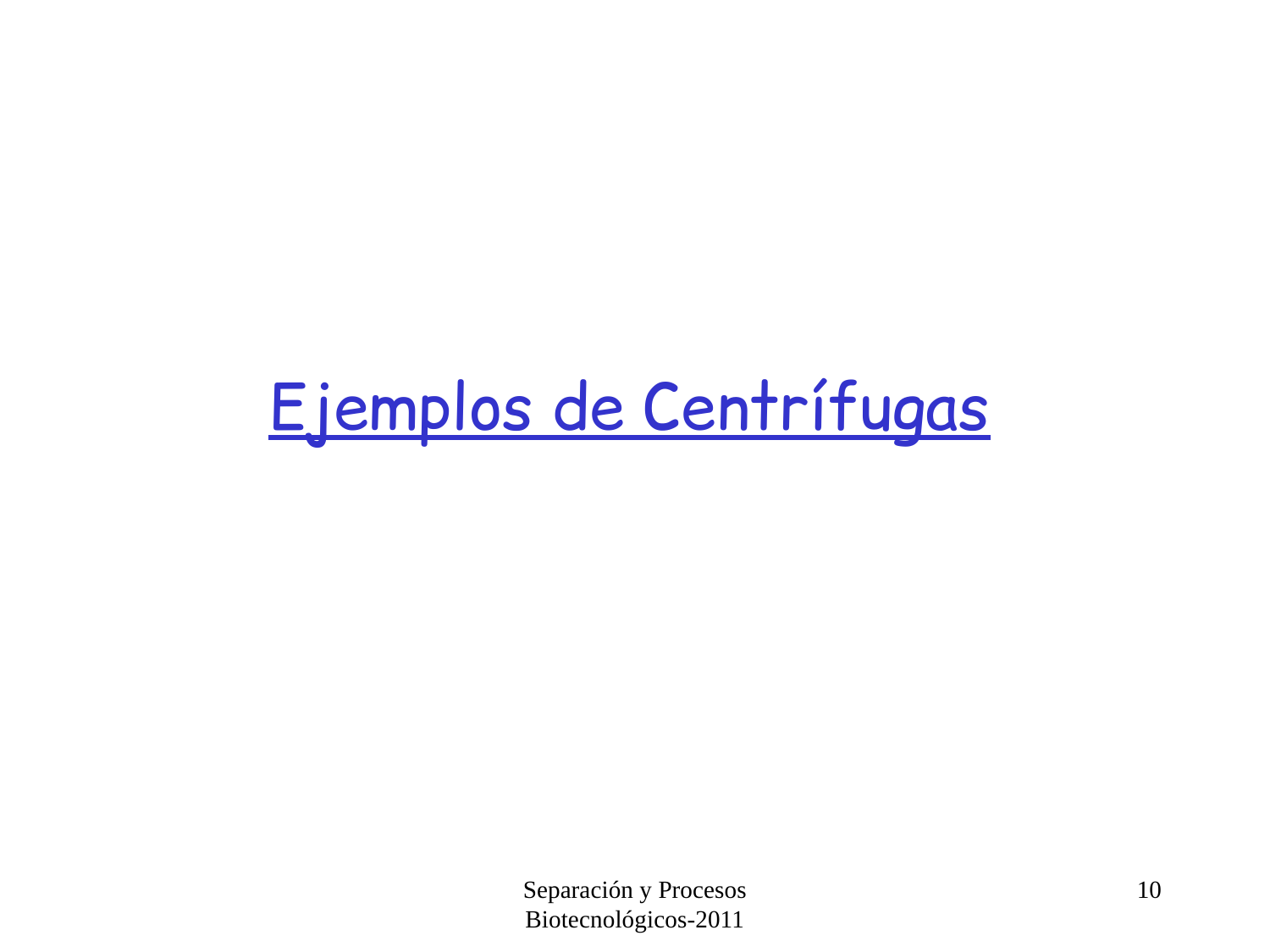

Ejemplos de Centrífugas

Separación y Procesos Biotecnológicos-2011
10